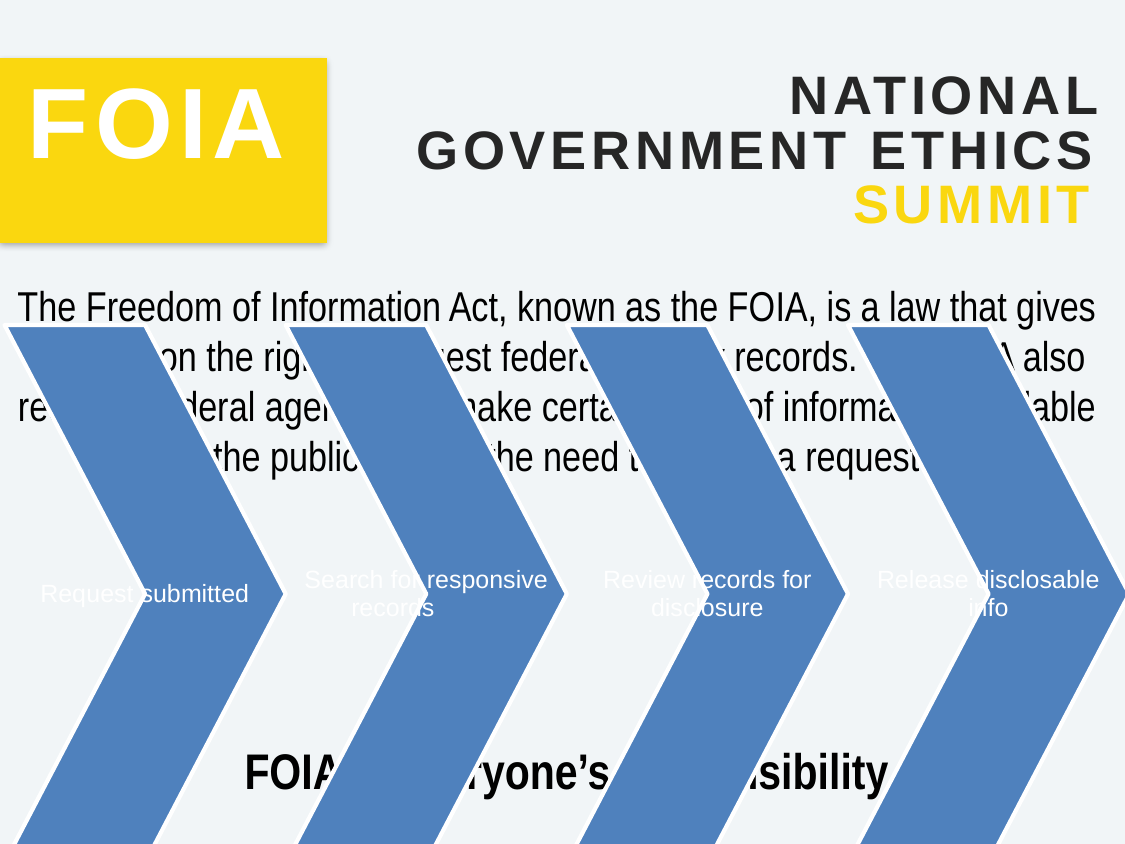

NATIONAL

FOIA
GOVERNMENT ETHICS
SUMMIT

The Freedom of Information Act, known as the FOIA, is a law that gives any person the right to request federal agency records. The FOIA also requires federal agencies to make certain types of information available to the public without the need to submit a request.
Request submitted
Search for responsive records
Review records for disclosure
Release disclosable info
FOIA is everyone’s responsibility